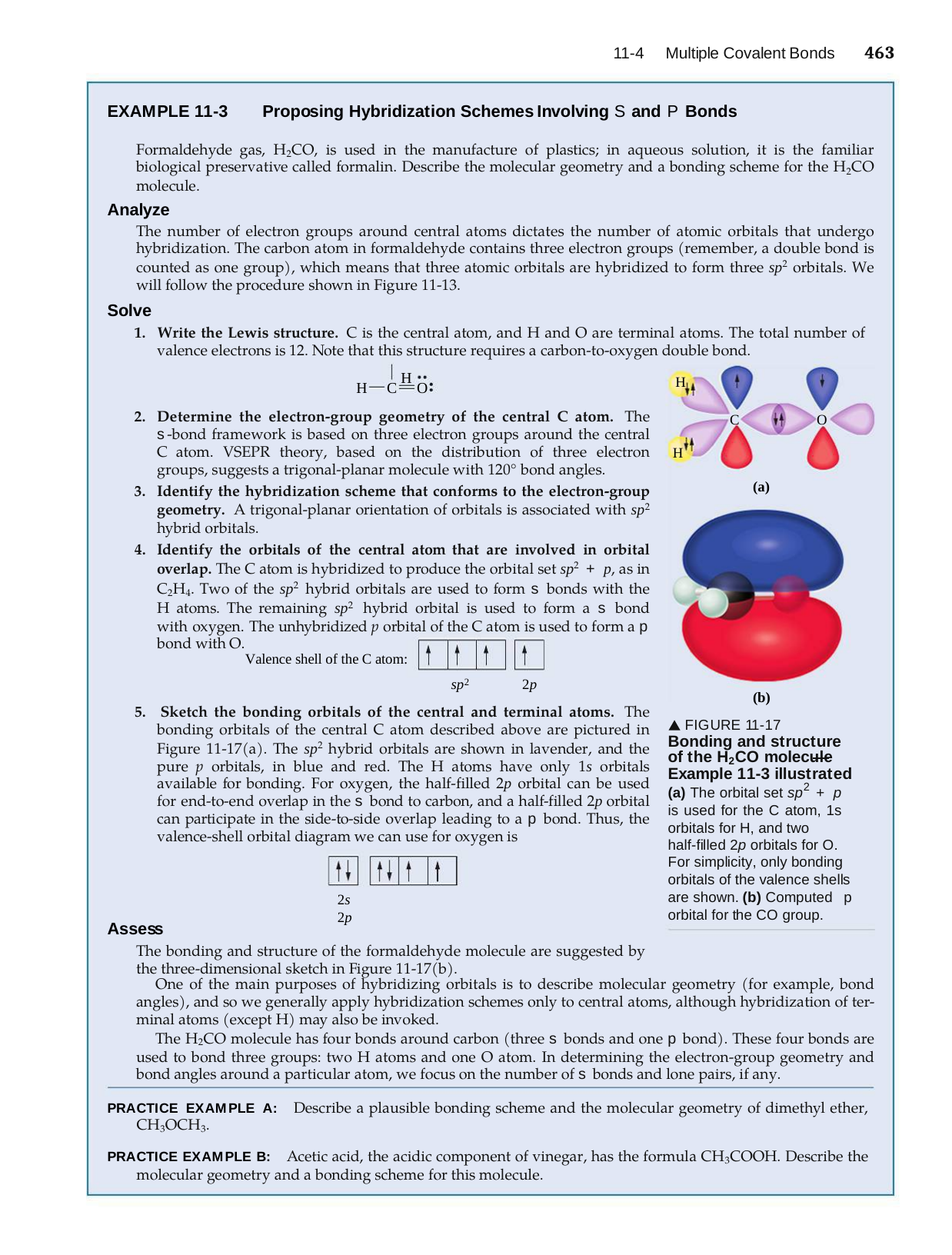

Multiple Covalent Bonds	463
11-4
EXAMPLE 11-3	Proposing Hybridization Schemes Involving S and P Bonds

Formaldehyde gas, H2CO, is used in the manufacture of plastics; in aqueous solution, it is the familiar biological preservative called formalin. Describe the molecular geometry and a bonding scheme for the H2CO molecule.
Analyze
The number of electron groups around central atoms dictates the number of atomic orbitals that undergo hybridization. The carbon atom in formaldehyde contains three electron groups (remember, a double bond is counted as one group), which means that three atomic orbitals are hybridized to form three sp2  orbitals. We will follow the procedure shown in Figure 11-13.
Solve
1.   Write the Lewis structure.  C is the central atom, and H and O are terminal atoms. The total number of valence electrons is 12. Note that this structure requires a carbon-to-oxygen double bond.
H
H
H	C	O
Determine the electron-group geometry of the central C atom.  The s-bond framework is based on three electron groups around the central C atom. VSEPR theory, based on the distribution of three electron groups, suggests a trigonal-planar molecule with 120° bond angles.
Identify the hybridization scheme that conforms to the electron-group geometry.  A trigonal-planar orientation of orbitals is associated with sp2 hybrid orbitals.
Identify the orbitals of the central atom that are involved in orbital overlap. The C atom is hybridized to produce the orbital set sp2  +  p, as in C2H4. Two of the sp2  hybrid orbitals are used to form s bonds with the H atoms. The remaining sp2  hybrid orbital is used to form a s bond with oxygen. The unhybridized p orbital of the C atom is used to form a p bond with O.
C
O
H
(a)
Valence shell of the C atom:
sp2
2p
(b)
 FIGURE 11-17
Bonding and structure of the H2CO molecule Example 11-3 illustrated
(a) The orbital set sp   +  p is used for the C atom, 1s orbitals for H, and two
half-filled 2p orbitals for O.
For simplicity, only bonding orbitals of the valence shells are shown. (b) Computed   p orbital for the CO group.
5.   Sketch the bonding orbitals of the central and terminal atoms.  The bonding orbitals of the central C atom described above are pictured in Figure 11-17(a). The sp2 hybrid orbitals are shown in lavender, and the pure p orbitals, in blue and red. The H atoms have only 1s orbitals available for bonding. For oxygen, the half-filled 2p orbital can be used for end-to-end overlap in the s bond to carbon, and a half-filled 2p orbital can participate in the side-to-side overlap leading to a p bond. Thus, the valence-shell orbital diagram we can use for oxygen is

2
2s	2p
Assess
The bonding and structure of the formaldehyde molecule are suggested by the three-dimensional sketch in Figure 11-17(b).
One of the main purposes of hybridizing orbitals is to describe molecular geometry (for example, bond angles), and so we generally apply hybridization schemes only to central atoms, although hybridization of ter- minal atoms (except H) may also be invoked.
The H2CO molecule has four bonds around carbon (three s bonds and one p bond). These four bonds are used to bond three groups: two H atoms and one O atom. In determining the electron-group geometry and bond angles around a particular atom, we focus on the number of s bonds and lone pairs, if any.

PRACTICE  EXAMPLE  A:    Describe a plausible bonding scheme and the molecular geometry of dimethyl ether, CH3OCH3.
PRACTICE EXAMPLE B:    Acetic acid, the acidic component of vinegar, has the formula CH3COOH. Describe the molecular geometry and a bonding scheme for this molecule.